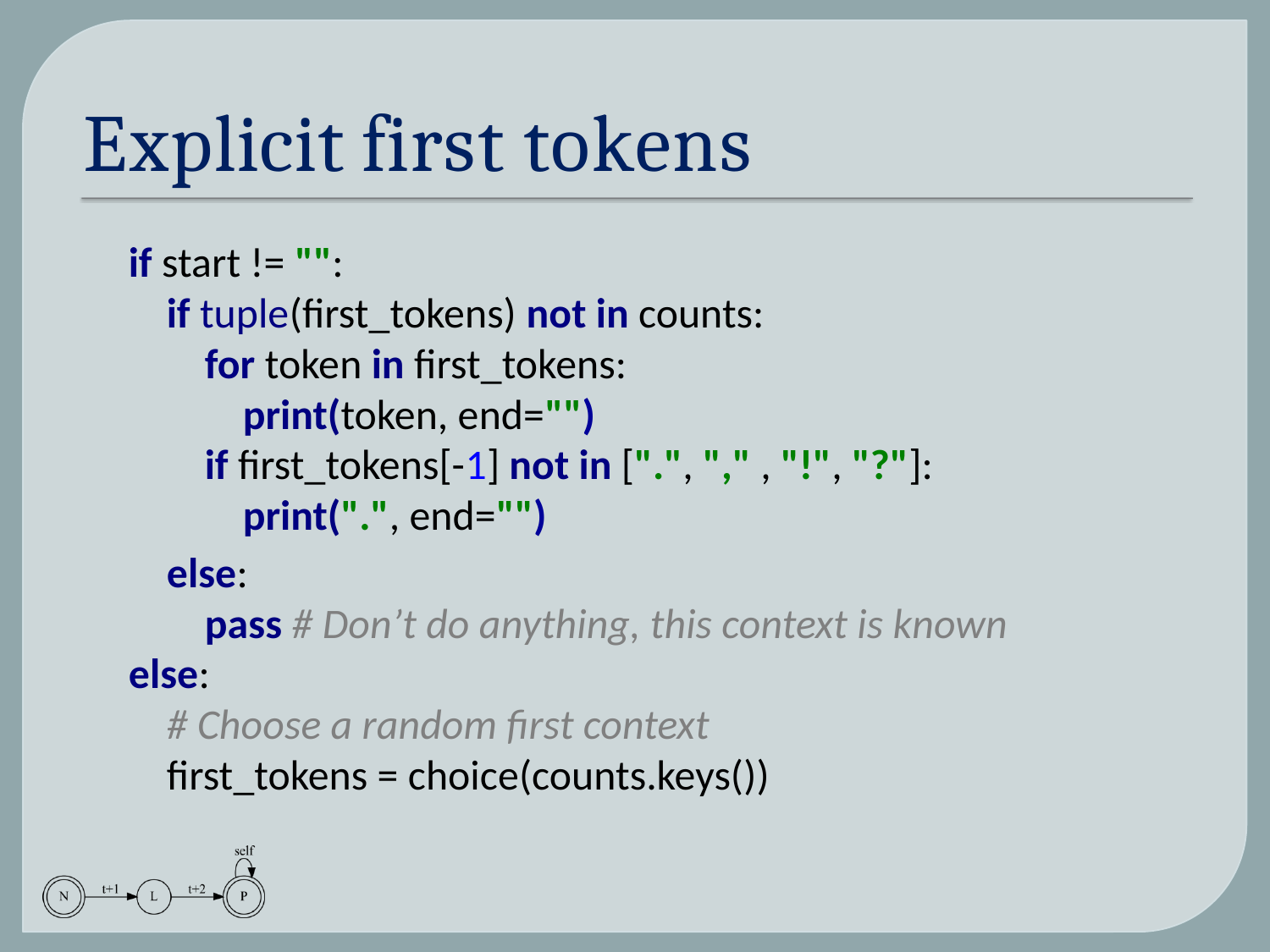

# Explicit first tokens
if start != "":
    if tuple(first_tokens) not in counts:
        for token in first_tokens:
            print(token, end="")
        if first_tokens[-1] not in [".", "," , "!", "?"]:
            print(".", end="")
    else:
        pass # Don’t do anything, this context is known
else:
    # Choose a random first context
    first_tokens = choice(counts.keys())